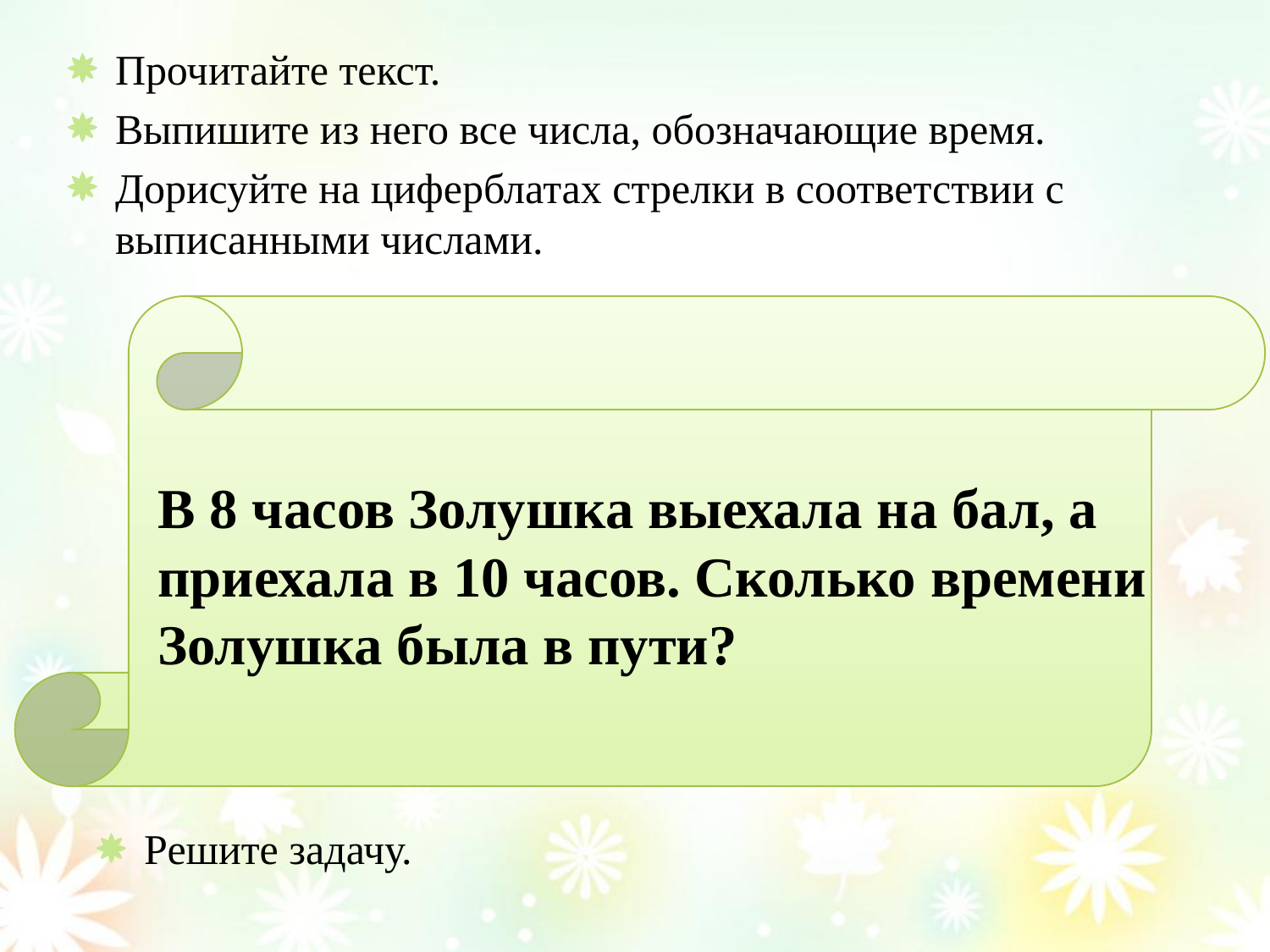

Прочитайте текст.
Выпишите из него все числа, обозначающие время.
Дорисуйте на циферблатах стрелки в соответствии с выписанными числами.

В 8 часов Золушка выехала на бал, а приехала в 10 часов. Сколько времени Золушка была в пути?
Решите задачу.